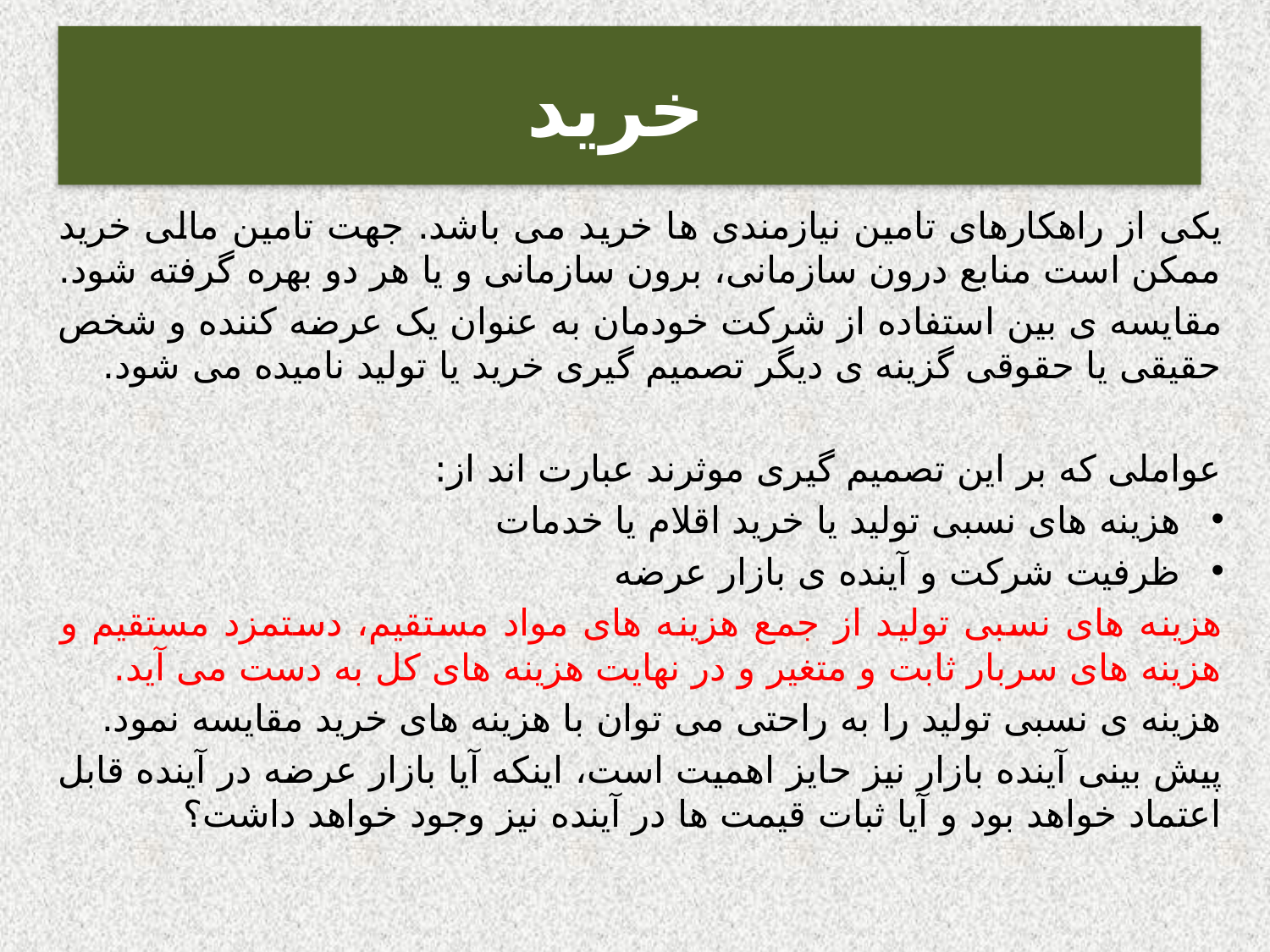

# خرید
یکی از راهکارهای تامین نیازمندی ها خرید می باشد. جهت تامین مالی خرید ممکن است منابع درون سازمانی، برون سازمانی و یا هر دو بهره گرفته شود.
مقایسه ی بین استفاده از شرکت خودمان به عنوان یک عرضه کننده و شخص حقیقی یا حقوقی گزینه ی دیگر تصمیم گیری خرید یا تولید نامیده می شود.

عواملی که بر این تصمیم گیری موثرند عبارت اند از:
هزینه های نسبی تولید یا خرید اقلام یا خدمات
ظرفیت شرکت و آینده ی بازار عرضه
هزینه های نسبی تولید از جمع هزینه های مواد مستقیم، دستمزد مستقیم و هزینه های سربار ثابت و متغیر و در نهایت هزینه های کل به دست می آید.
هزینه ی نسبی تولید را به راحتی می توان با هزینه های خرید مقایسه نمود.
پیش بینی آینده بازار نیز حایز اهمیت است، اینکه آیا بازار عرضه در آینده قابل اعتماد خواهد بود و آیا ثبات قیمت ها در آینده نیز وجود خواهد داشت؟